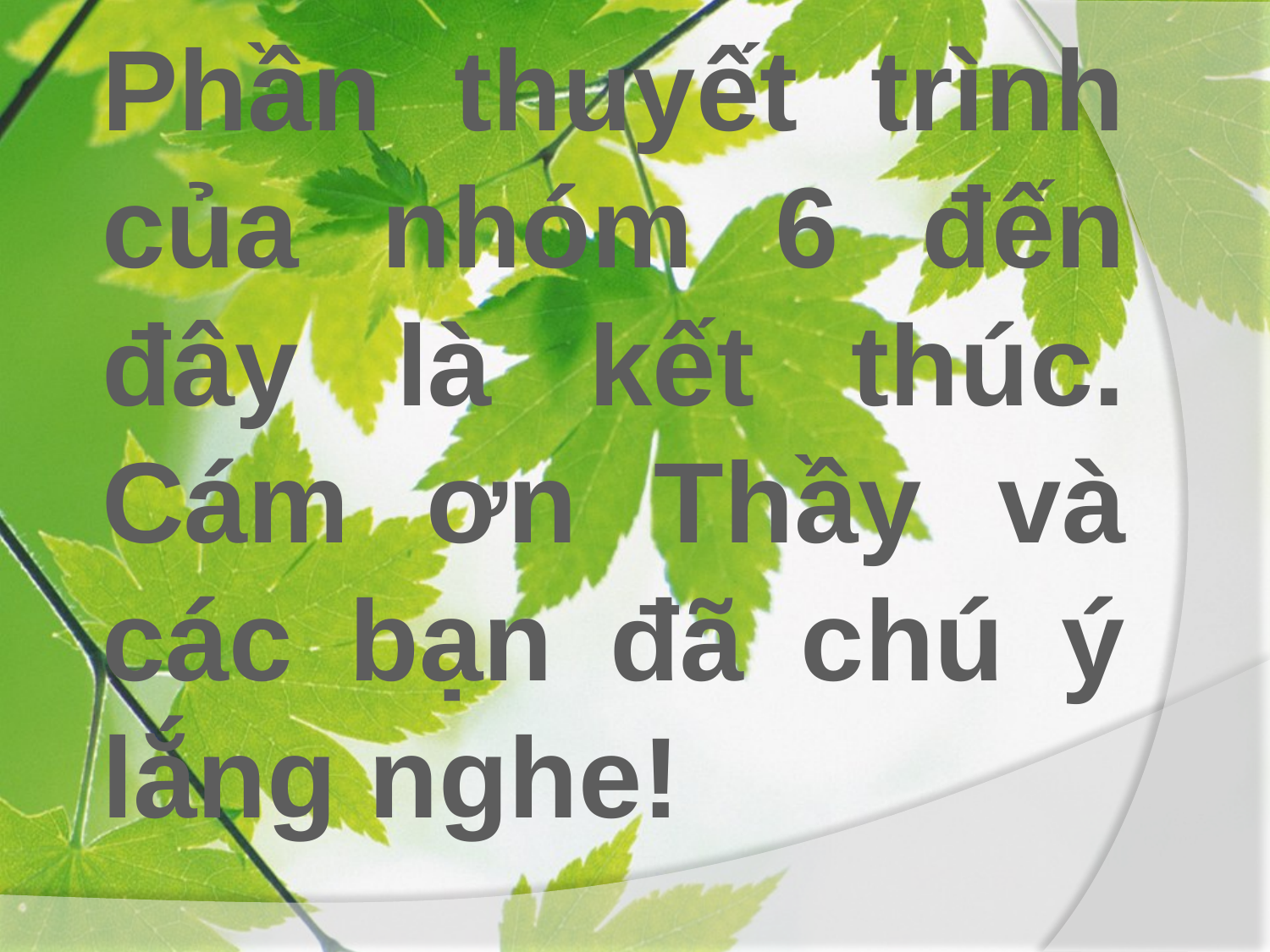

# Phần thuyết trình của nhóm 6 đến đây là kết thúc. Cám ơn Thầy và các bạn đã chú ý lắng nghe!